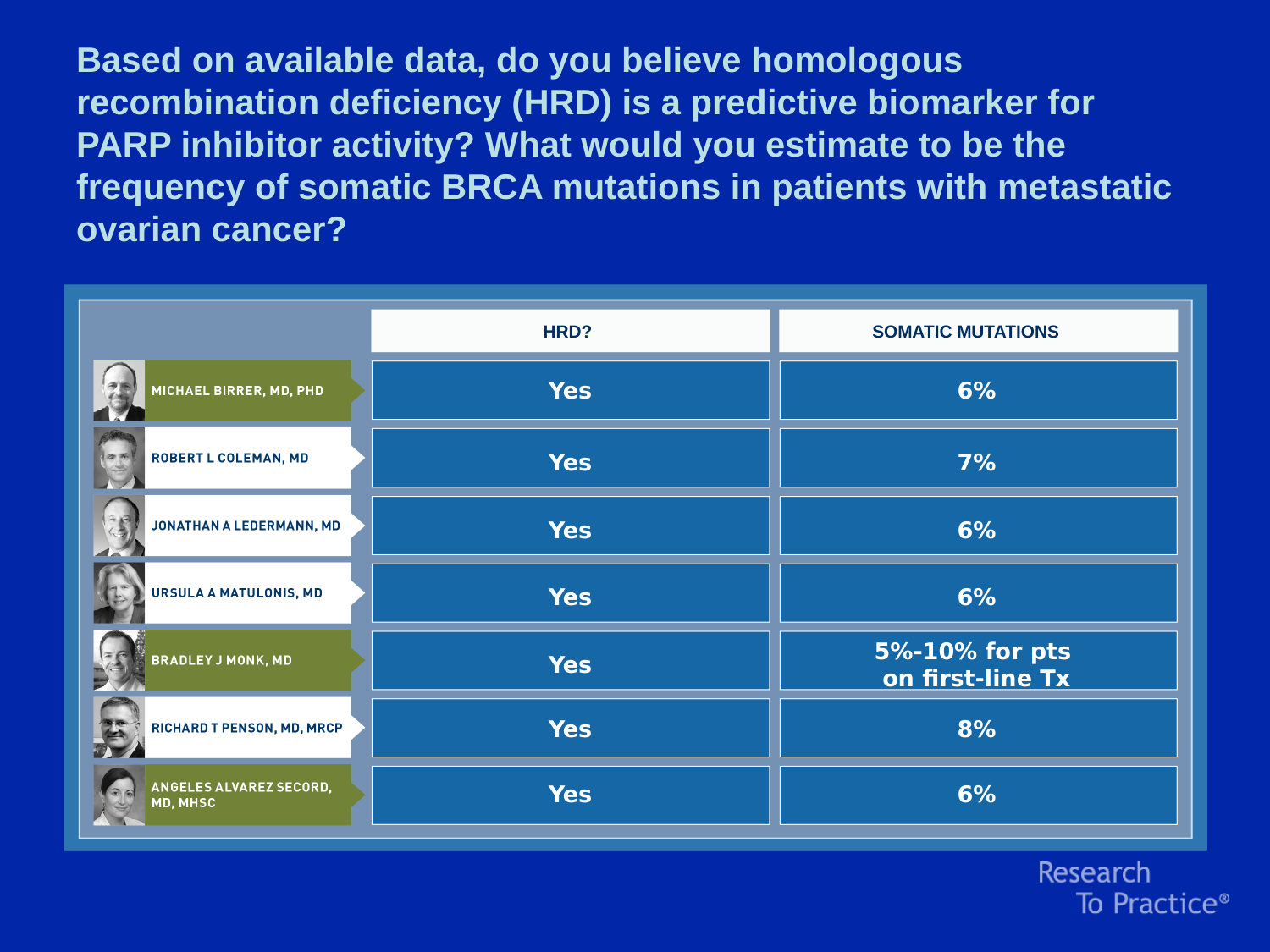

Based on available data, do you believe homologous recombination deficiency (HRD) is a predictive biomarker for PARP inhibitor activity? What would you estimate to be the frequency of somatic BRCA mutations in patients with metastatic ovarian cancer?
HRD?
SOMATIC MUTATIONS
Yes
6%
Yes
7%
Yes
6%
Yes
6%
Yes
5%-10% for pts
on first-line Tx
Yes
8%
Yes
6%